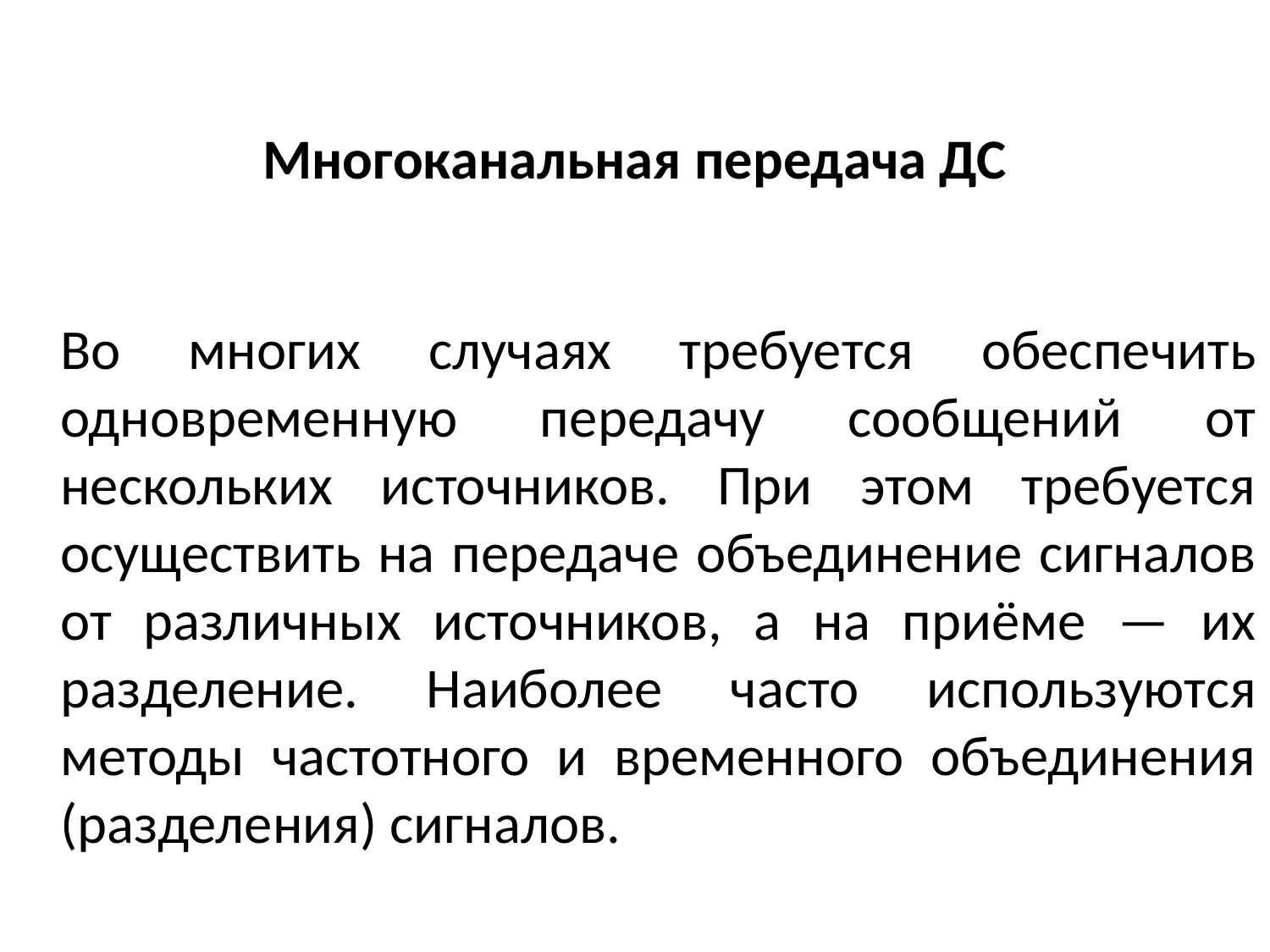

# Многоканальная передача ДС
	Во многих случаях требуется обеспечить одновременную передачу сообщений от нескольких источников. При этом требуется осуществить на передаче объединение сигналов от различных источников, а на приёме — их разделение. Наиболее часто используются методы частотного и временного объединения (разделения) сигналов.